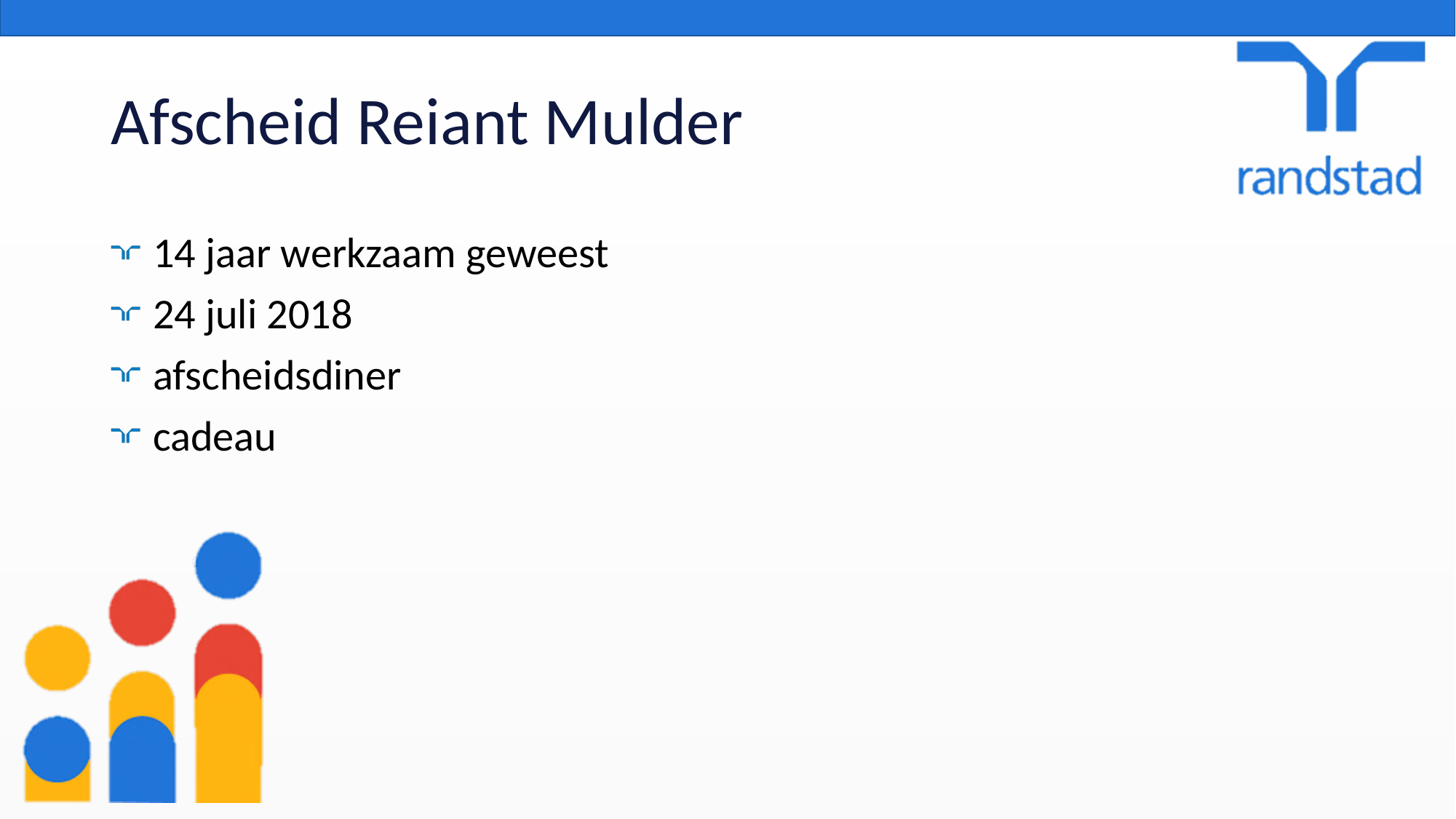

# Afscheid Reiant Mulder
 14 jaar werkzaam geweest
 24 juli 2018
 afscheidsdiner
 cadeau